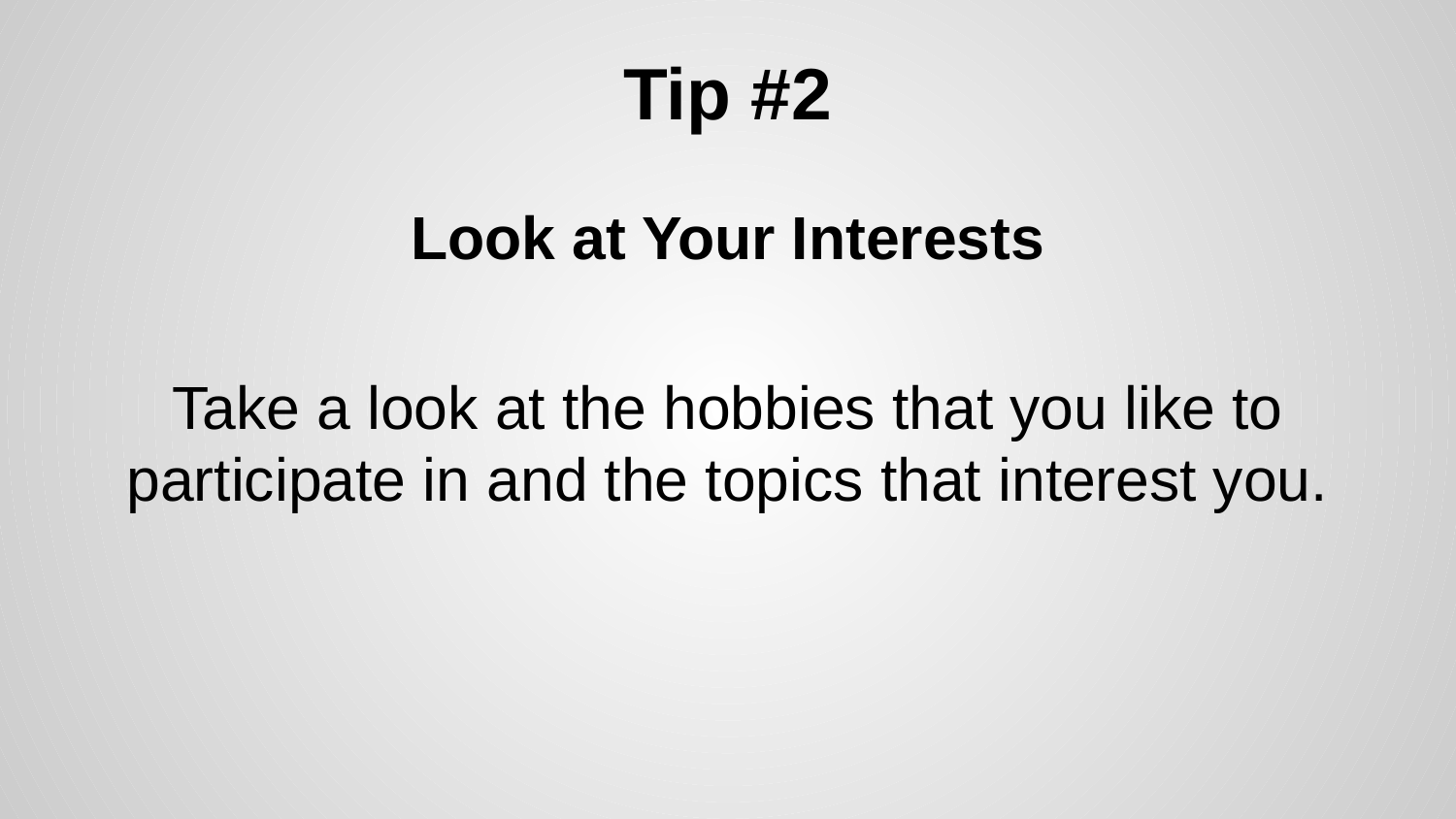

# Tip #2

Look at Your Interests

Take a look at the hobbies that you like to participate in and the topics that interest you.